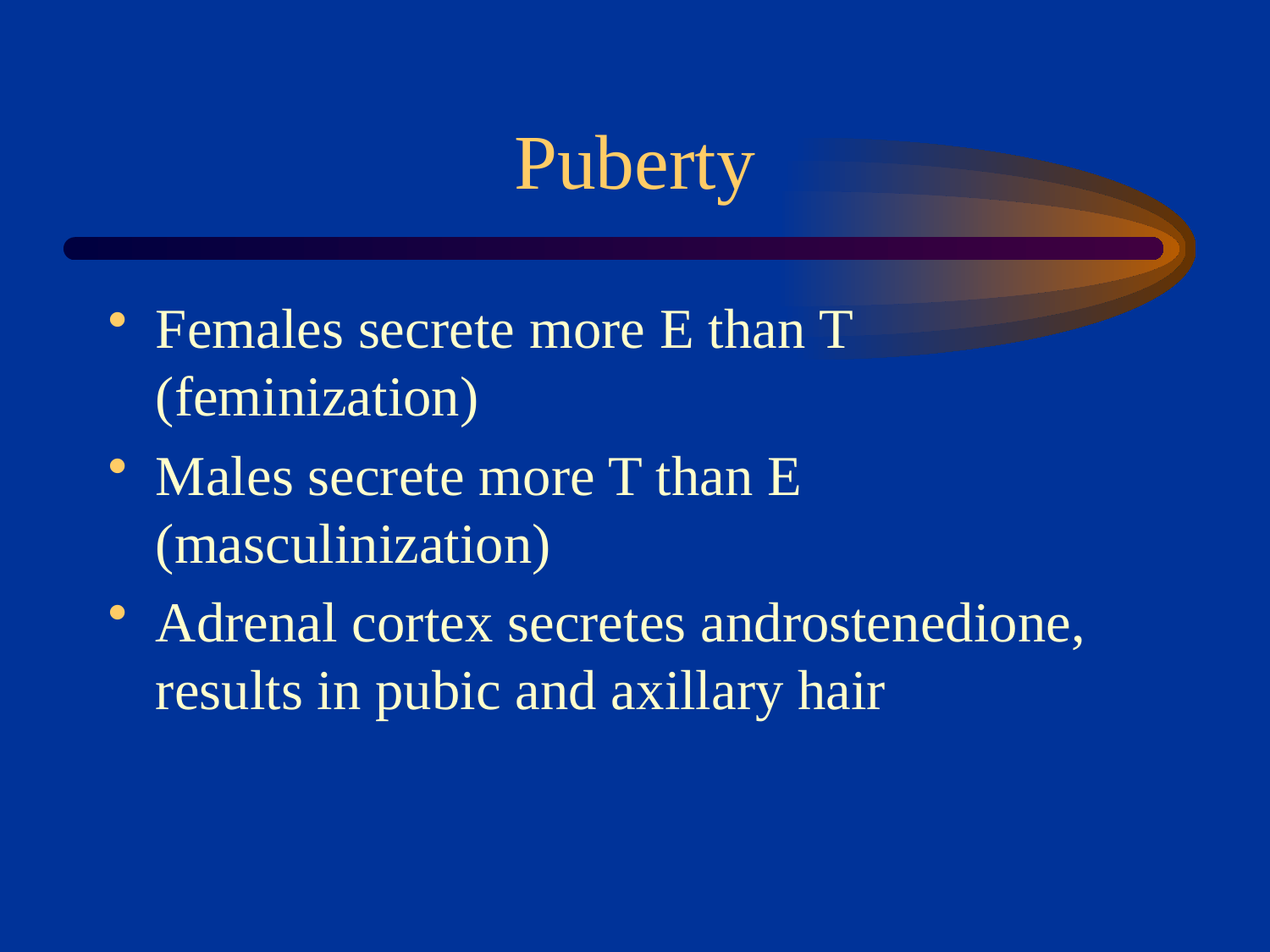

# Puberty
Females secrete more E than T (feminization)
Males secrete more T than E (masculinization)
Adrenal cortex secretes androstenedione, results in pubic and axillary hair